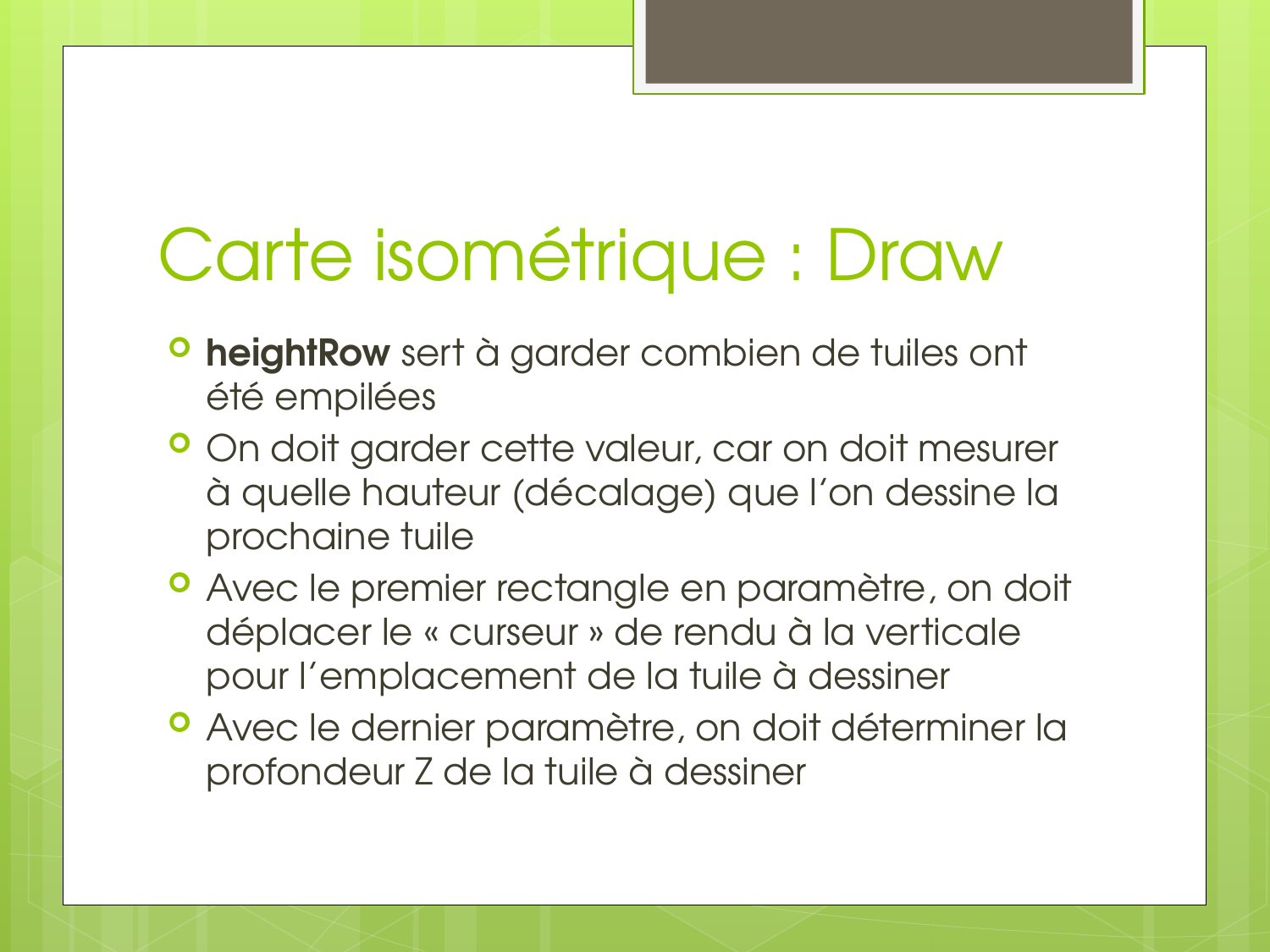

# Carte isométrique : Draw
heightRow sert à garder combien de tuiles ont été empilées
On doit garder cette valeur, car on doit mesurer à quelle hauteur (décalage) que l’on dessine la prochaine tuile
Avec le premier rectangle en paramètre, on doit déplacer le « curseur » de rendu à la verticale pour l’emplacement de la tuile à dessiner
Avec le dernier paramètre, on doit déterminer la profondeur Z de la tuile à dessiner